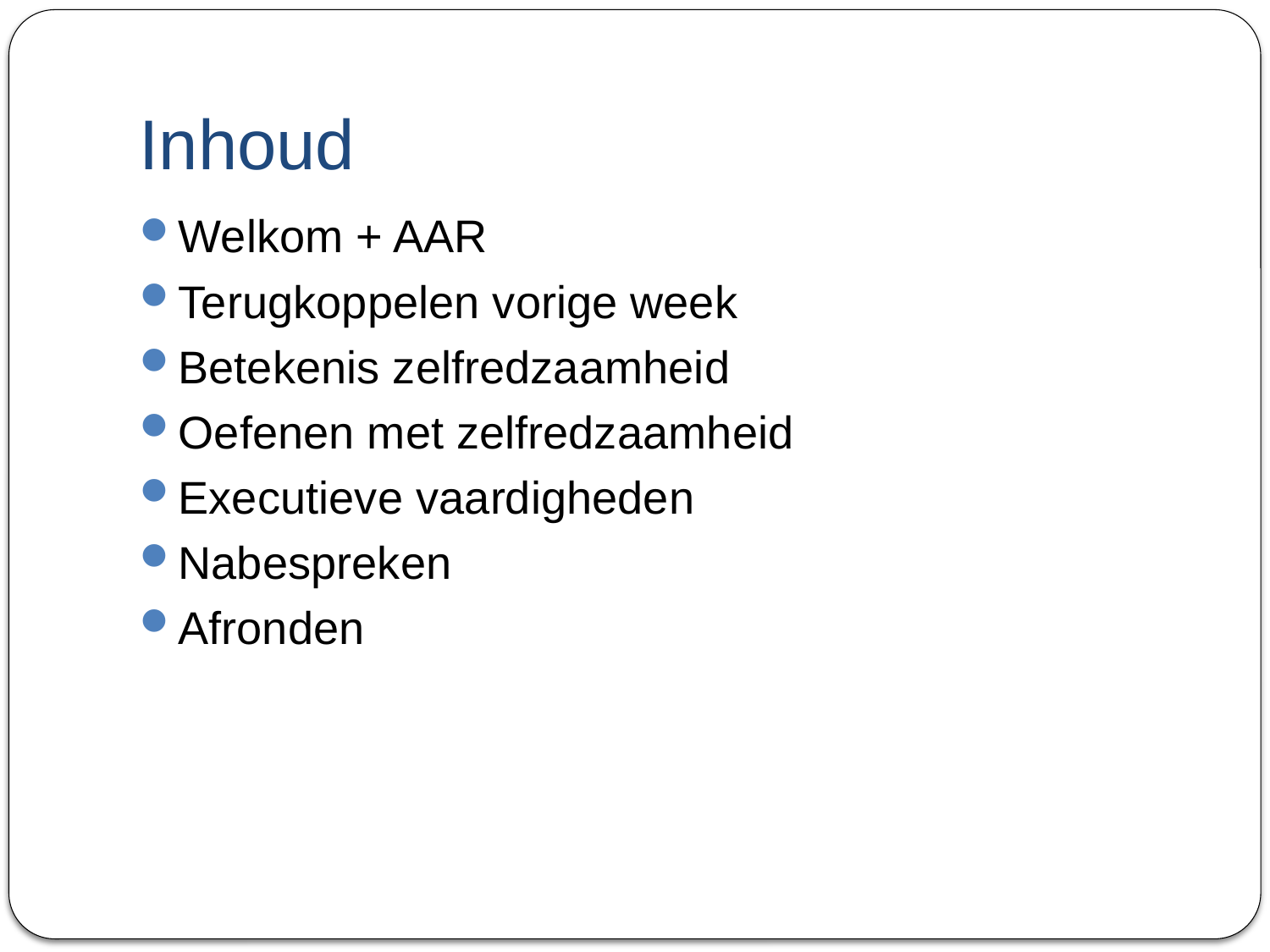

# Inhoud
Welkom + AAR
Terugkoppelen vorige week
Betekenis zelfredzaamheid
Oefenen met zelfredzaamheid
Executieve vaardigheden
Nabespreken
Afronden